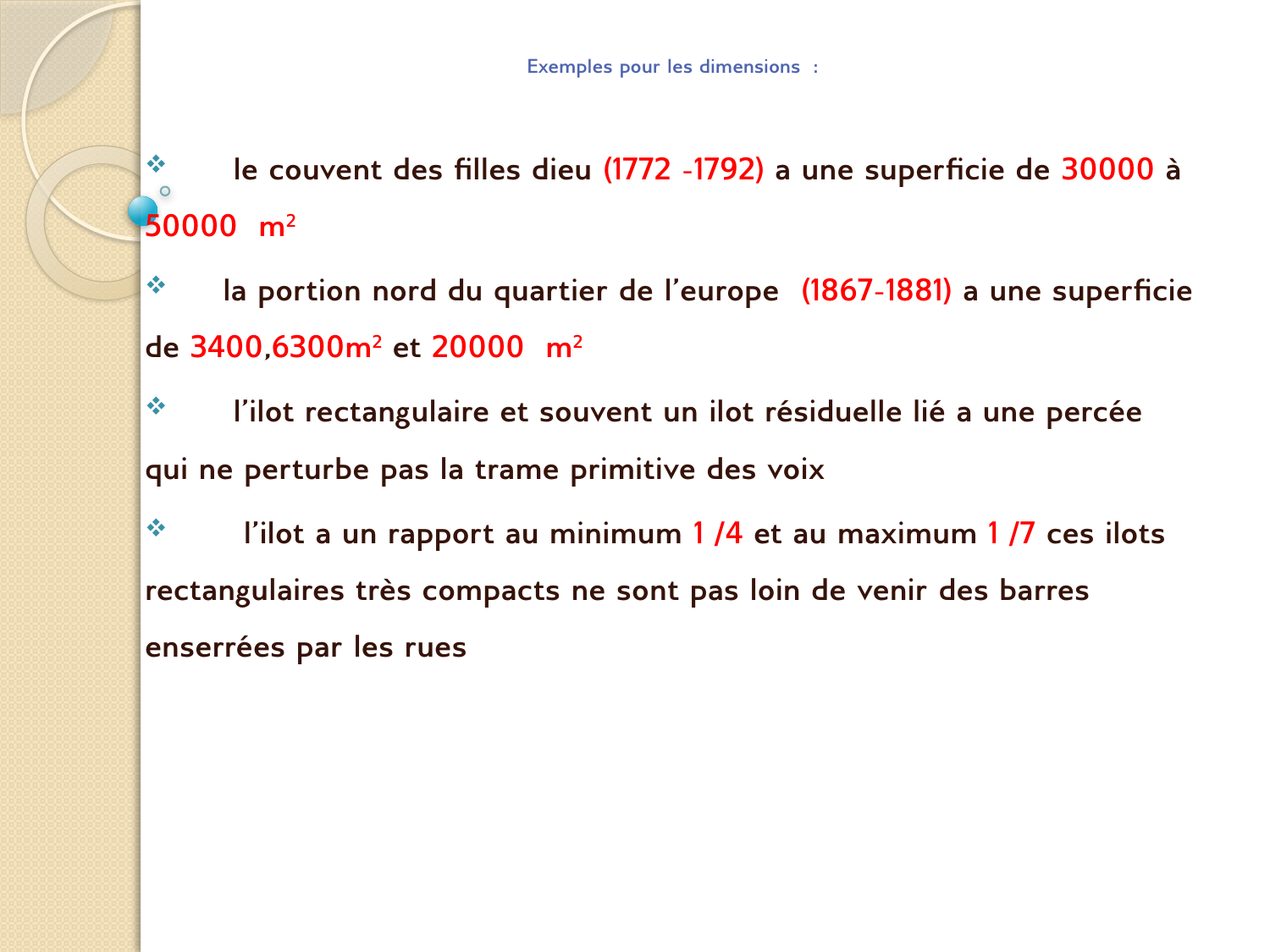

# Exemples pour les dimensions  :
       le couvent des filles dieu (1772 -1792) a une superficie de 30000 à 50000  m2
      la portion nord du quartier de l’europe  (1867-1881) a une superficie de 3400,6300m2 et 20000  m2
       l’ilot rectangulaire et souvent un ilot résiduelle lié a une percée qui ne perturbe pas la trame primitive des voix
        l’ilot a un rapport au minimum 1 /4 et au maximum 1 /7 ces ilots rectangulaires très compacts ne sont pas loin de venir des barres enserrées par les rues